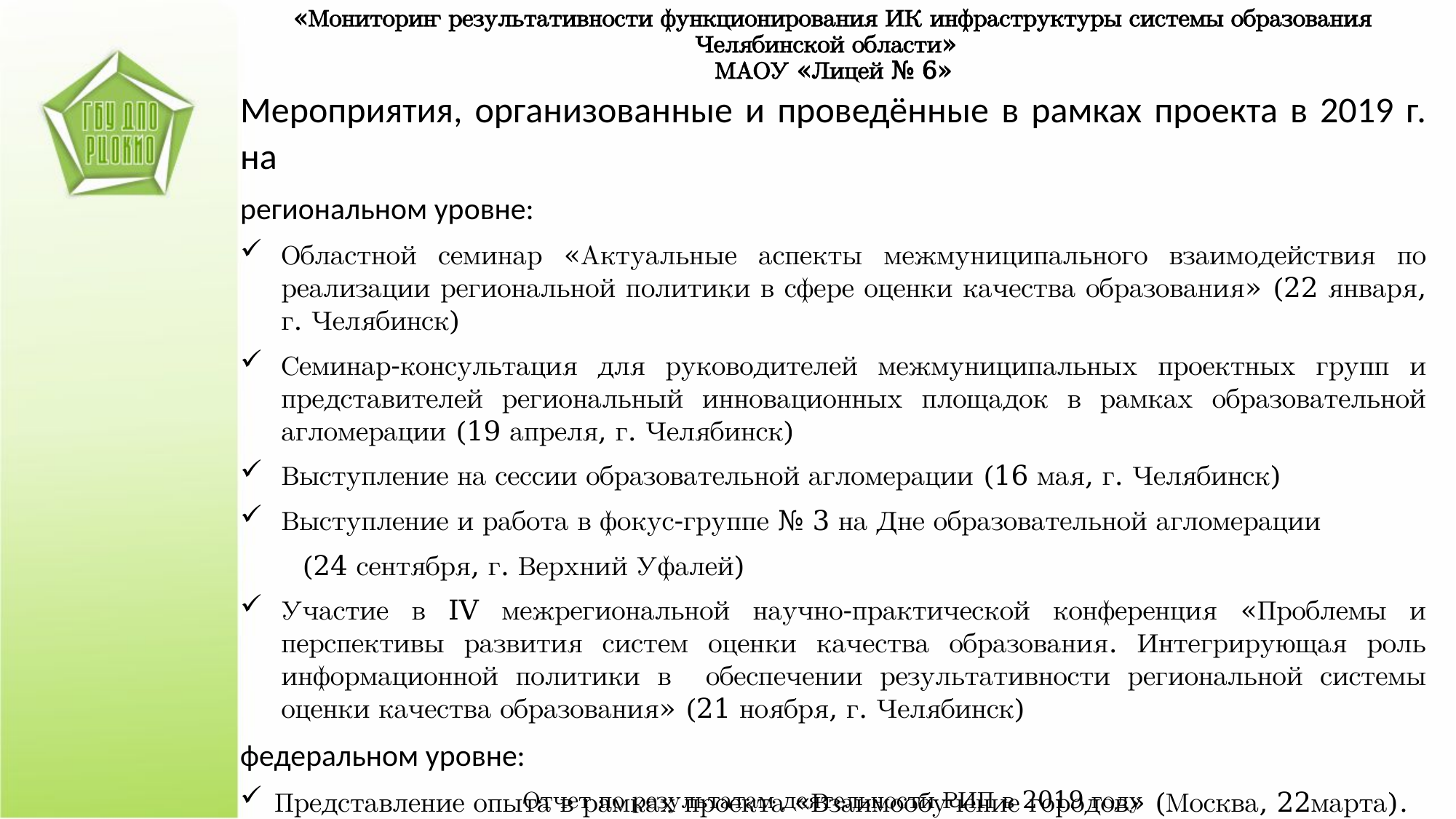

«Мониторинг результативности функционирования ИК инфраструктуры системы образования Челябинской области»
МАОУ «Лицей № 6»
Мероприятия, организованные и проведённые в рамках проекта в 2019 г. на
региональном уровне:
Областной семинар «Актуальные аспекты межмуниципального взаимодействия по реализации региональной политики в сфере оценки качества образования» (22 января, г. Челябинск)
Семинар-консультация для руководителей межмуниципальных проектных групп и представителей региональный инновационных площадок в рамках образовательной агломерации (19 апреля, г. Челябинск)
Выступление на сессии образовательной агломерации (16 мая, г. Челябинск)
Выступление и работа в фокус-группе № 3 на Дне образовательной агломерации
       (24 сентября, г. Верхний Уфалей)
Участие в IV межрегиональной научно-практической конференция «Проблемы и перспективы развития систем оценки качества образования. Интегрирующая роль информационной политики в  обеспечении результативности региональной системы оценки качества образования» (21 ноября, г. Челябинск)
федеральном уровне:
Представление опыта в рамках проекта «Взаимообучение городов» (Москва, 22марта).
Отчет по результатам деятельности РИП в 2019 году